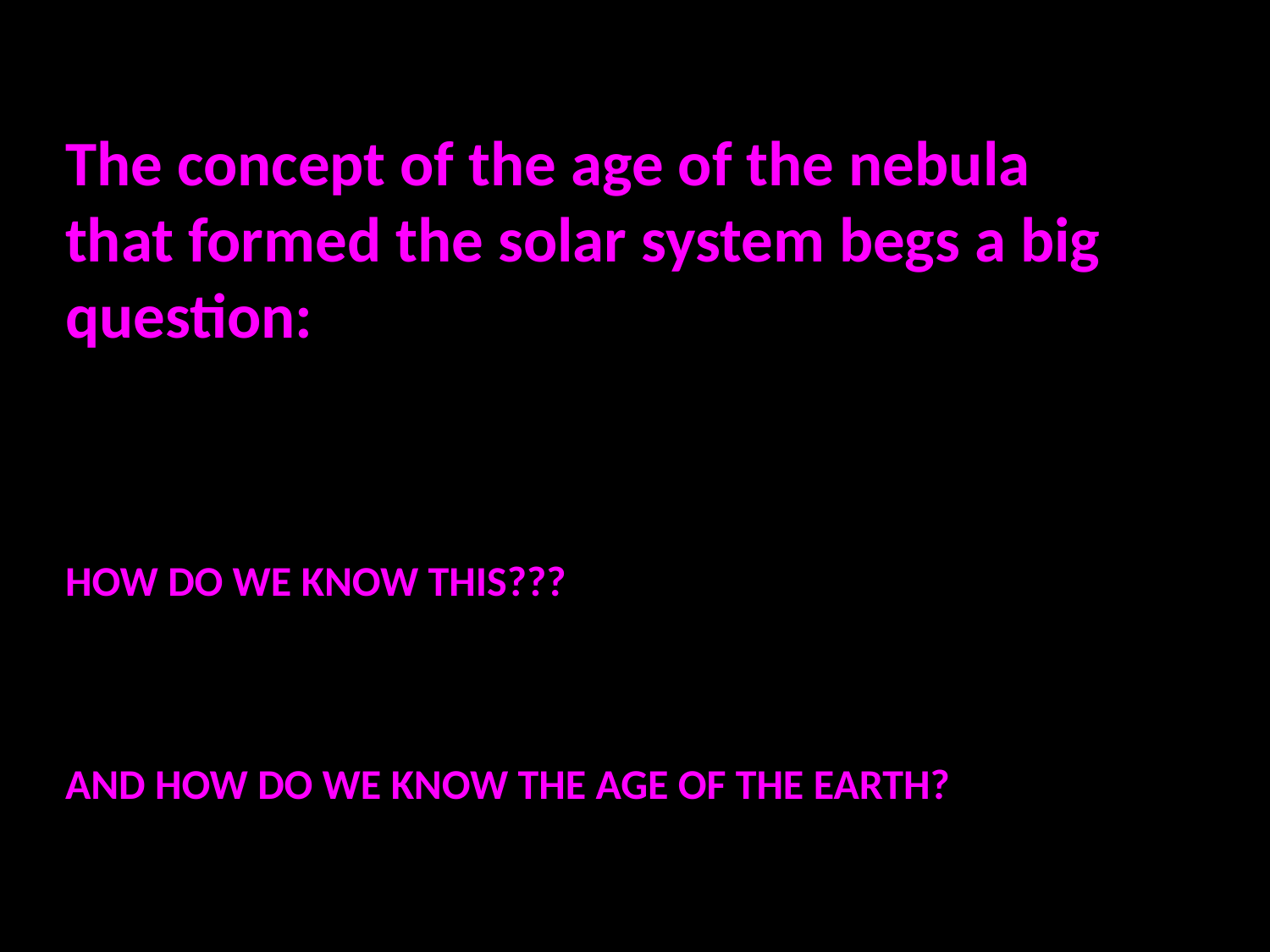

The concept of the age of the nebula that formed the solar system begs a big question:

HOW DO WE KNOW THIS???

AND HOW DO WE KNOW THE AGE OF THE EARTH?